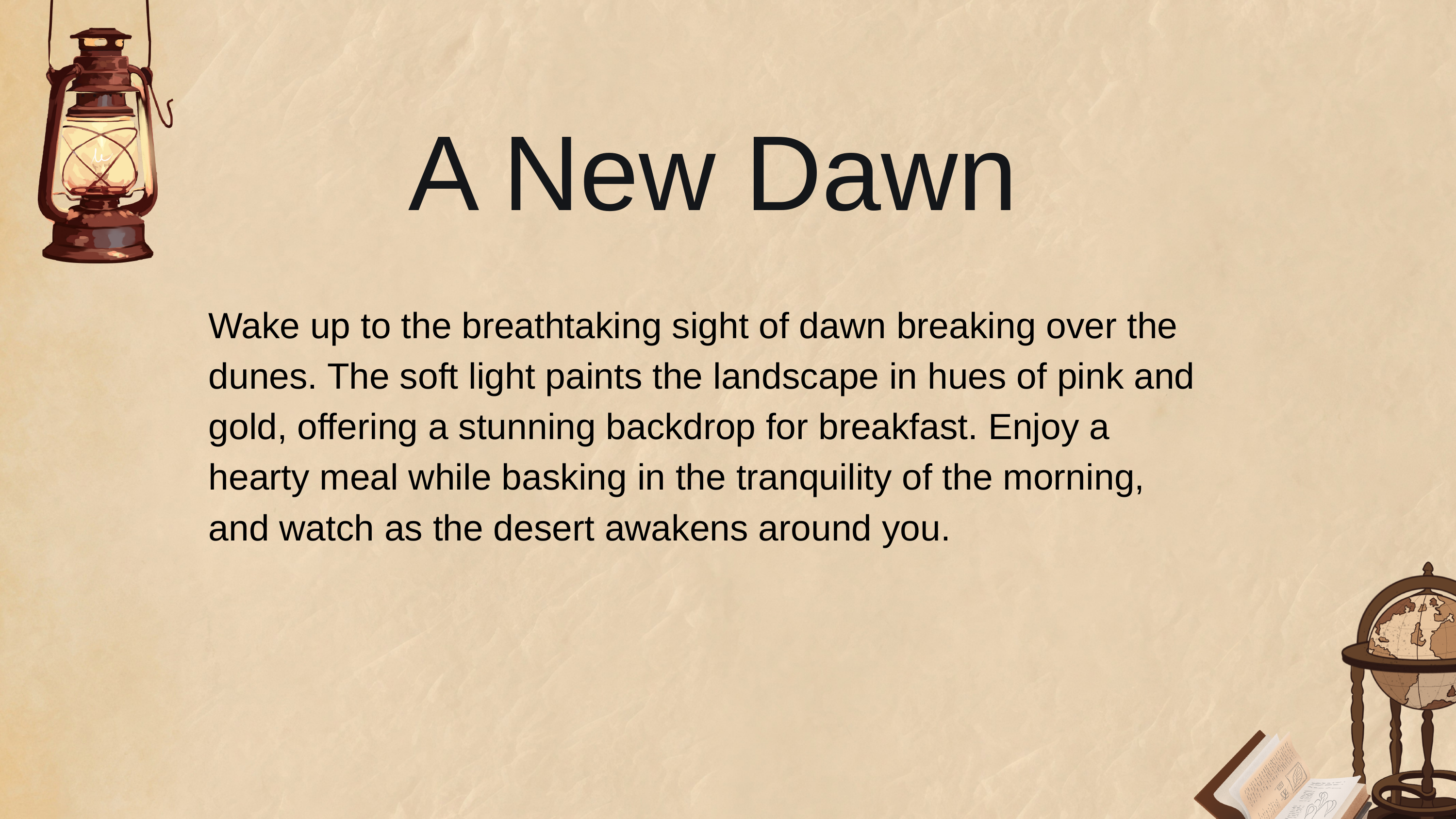

A New Dawn
Wake up to the breathtaking sight of dawn breaking over the dunes. The soft light paints the landscape in hues of pink and gold, offering a stunning backdrop for breakfast. Enjoy a hearty meal while basking in the tranquility of the morning, and watch as the desert awakens around you.